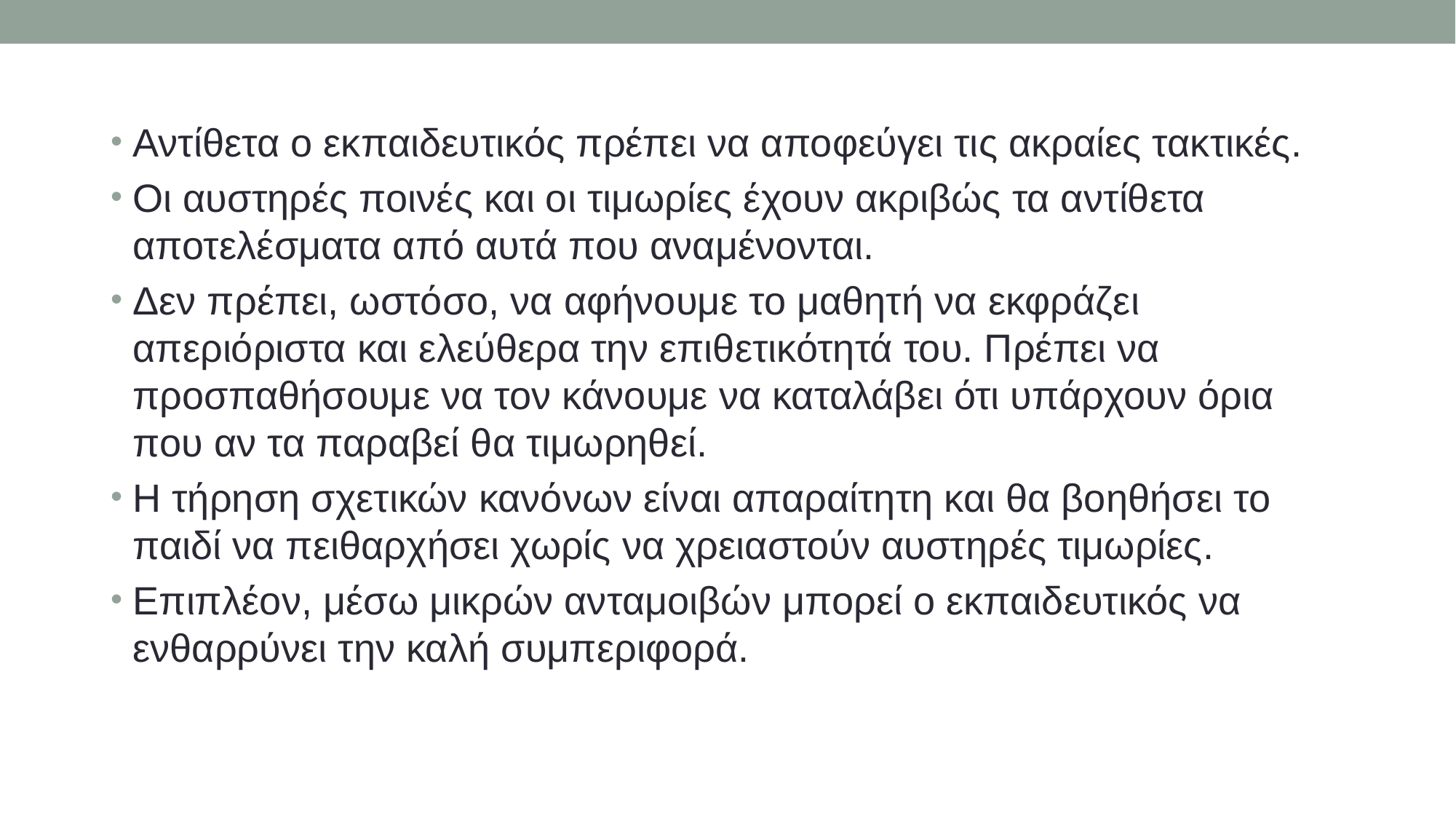

Αντίθετα ο εκπαιδευτικός πρέπει να αποφεύγει τις ακραίες τακτικές.
Οι αυστηρές ποινές και οι τιμωρίες έχουν ακριβώς τα αντίθετα αποτελέσματα από αυτά που αναμένονται.
Δεν πρέπει, ωστόσο, να αφήνουμε το μαθητή να εκφράζει απεριόριστα και ελεύθερα την επιθετικότητά του. Πρέπει να προσπαθήσουμε να τον κάνουμε να καταλάβει ότι υπάρχουν όρια που αν τα παραβεί θα τιμωρηθεί.
Η τήρηση σχετικών κανόνων είναι απαραίτητη και θα βοηθήσει το παιδί να πειθαρχήσει χωρίς να χρειαστούν αυστηρές τιμωρίες.
Επιπλέον, μέσω μικρών ανταμοιβών μπορεί ο εκπαιδευτικός να ενθαρρύνει την καλή συμπεριφορά.